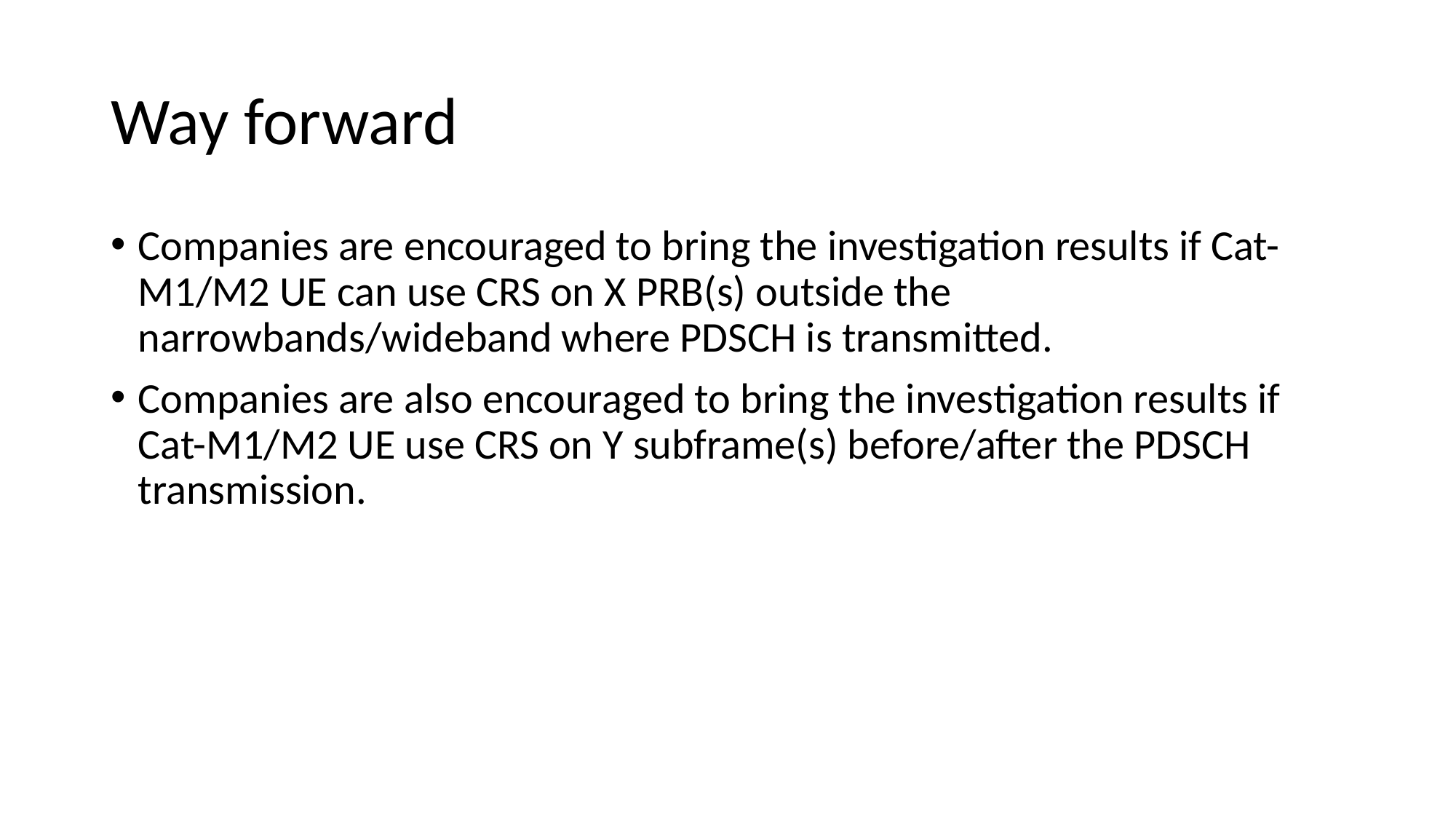

# Way forward
Companies are encouraged to bring the investigation results if Cat-M1/M2 UE can use CRS on X PRB(s) outside the narrowbands/wideband where PDSCH is transmitted.
Companies are also encouraged to bring the investigation results if Cat-M1/M2 UE use CRS on Y subframe(s) before/after the PDSCH transmission.